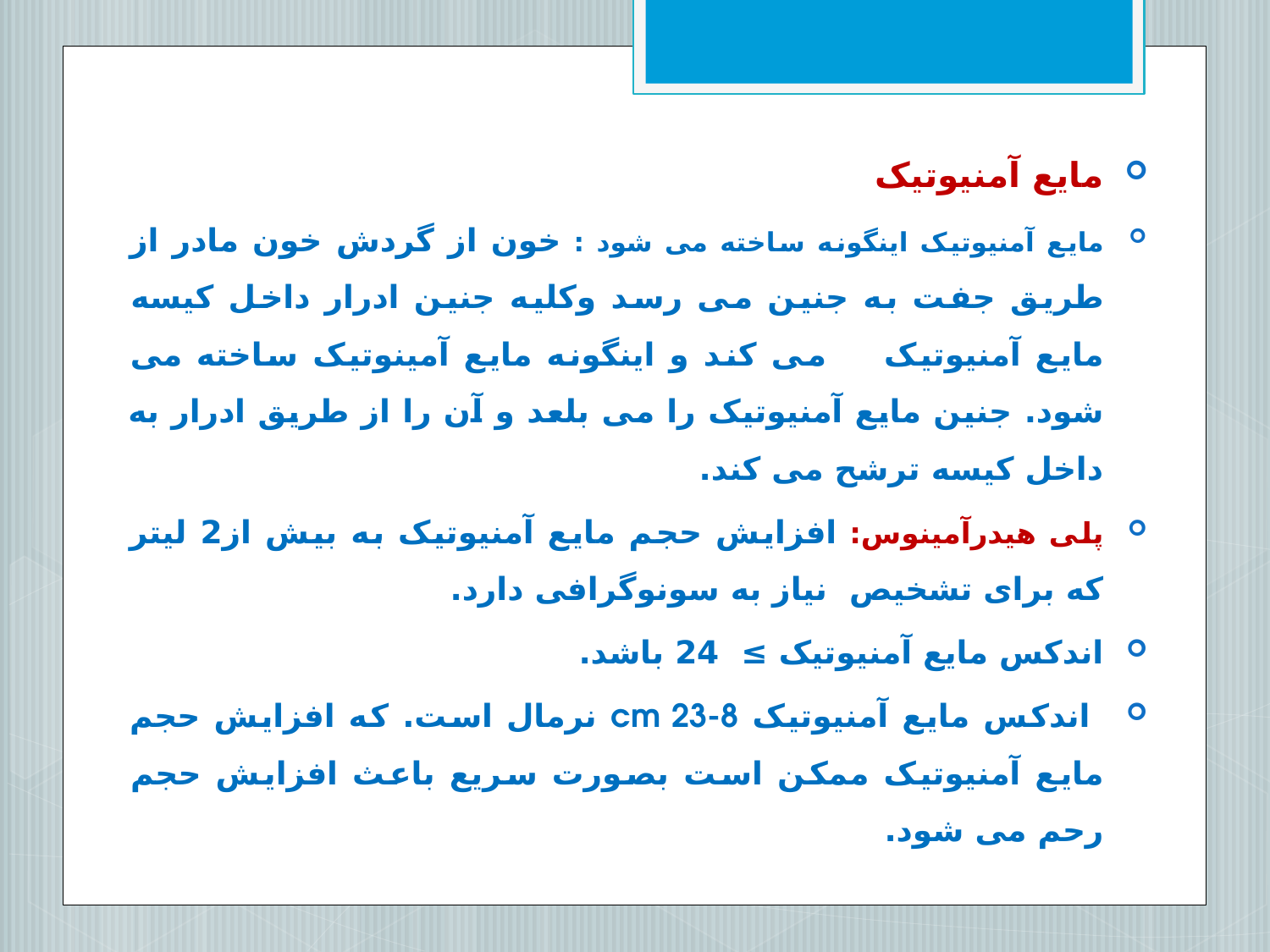

مایع آمنیوتیک
مایع آمنیوتیک اینگونه ساخته می شود : خون از گردش خون مادر از طریق جفت به جنین می رسد وکلیه جنین ادرار داخل کیسه مایع آمنیوتیک    می کند و اینگونه مایع آمینوتیک ساخته می شود. جنین مایع آمنیوتیک را می بلعد و آن را از طریق ادرار به داخل کیسه ترشح می کند.
پلی هیدرآمینوس: افزایش حجم مایع آمنیوتیک به بیش از2 لیتر که برای تشخیص  نیاز به سونوگرافی دارد.
اندکس مایع آمنیوتیک ≥  24 باشد.
 اندکس مایع آمنیوتیک cm 23-8 نرمال است. که افزایش حجم مایع آمنیوتیک ممکن است بصورت سریع باعث افزایش حجم رحم می شود.